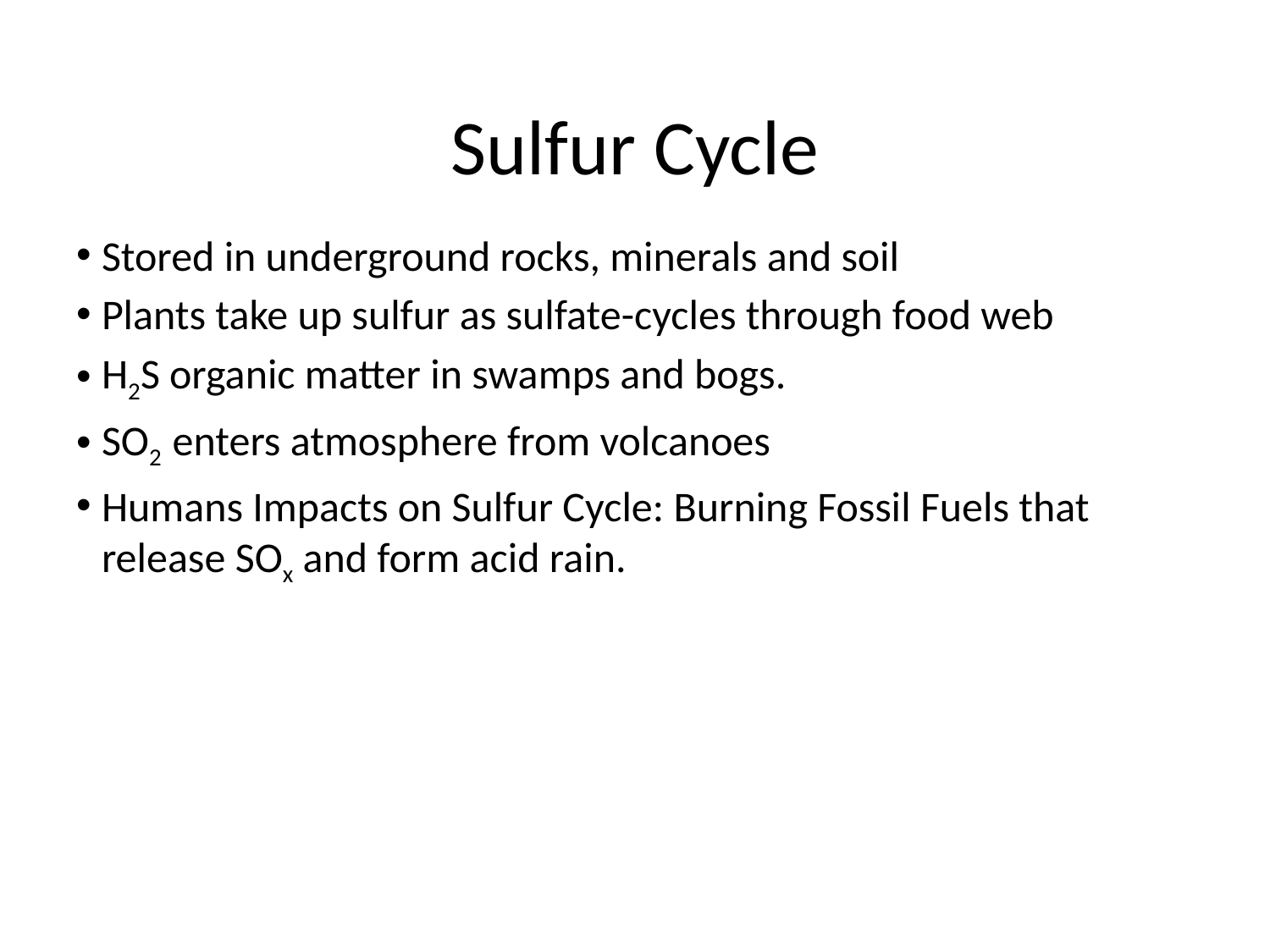

# Sulfur Cycle
Stored in underground rocks, minerals and soil
Plants take up sulfur as sulfate-cycles through food web
H2S organic matter in swamps and bogs.
SO2  enters atmosphere from volcanoes
Humans Impacts on Sulfur Cycle: Burning Fossil Fuels that release SOx and form acid rain.